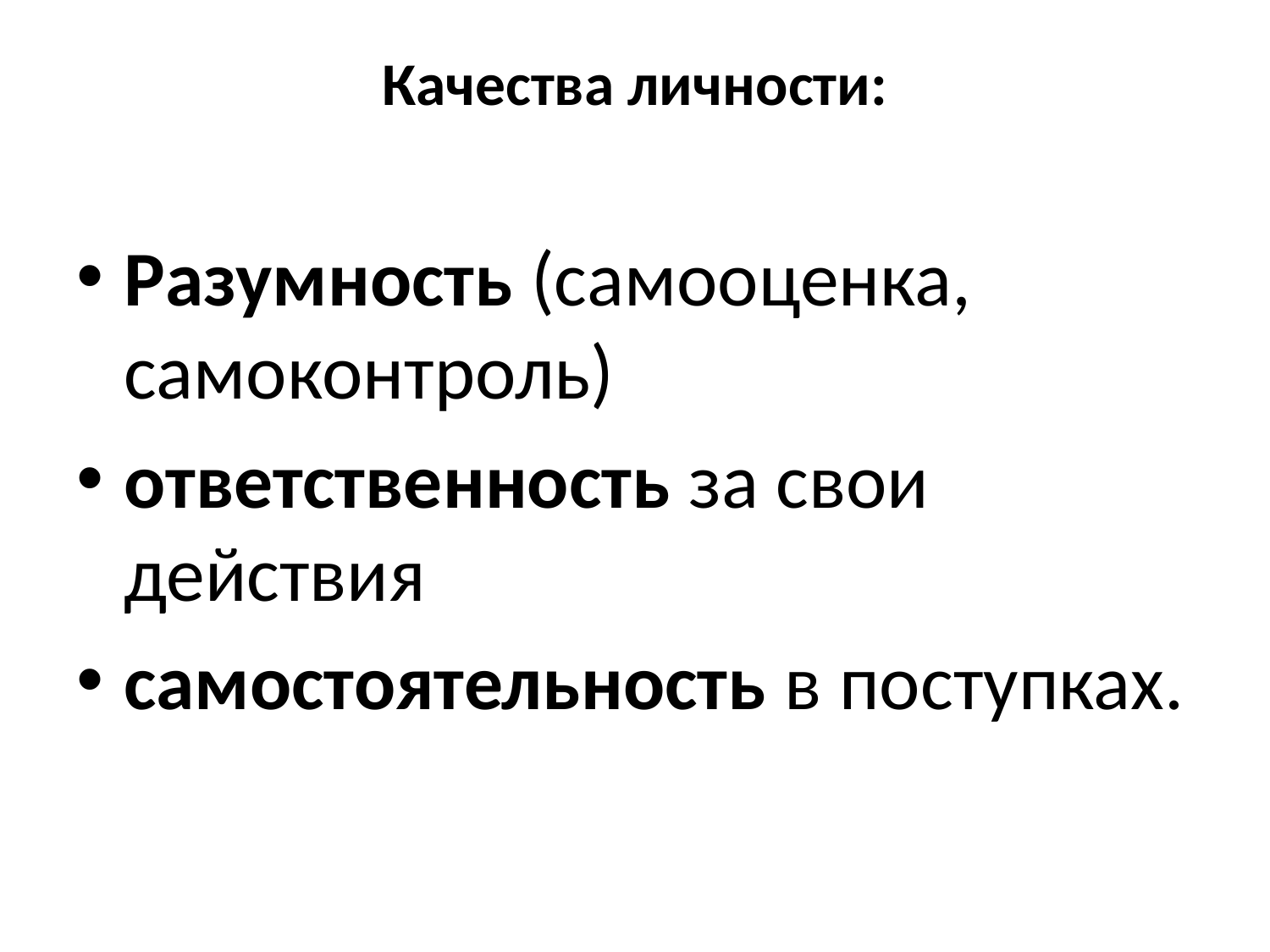

# Качества личности:
Разумность (самооценка, самоконтроль)
ответственность за свои действия
самостоятельность в поступках.